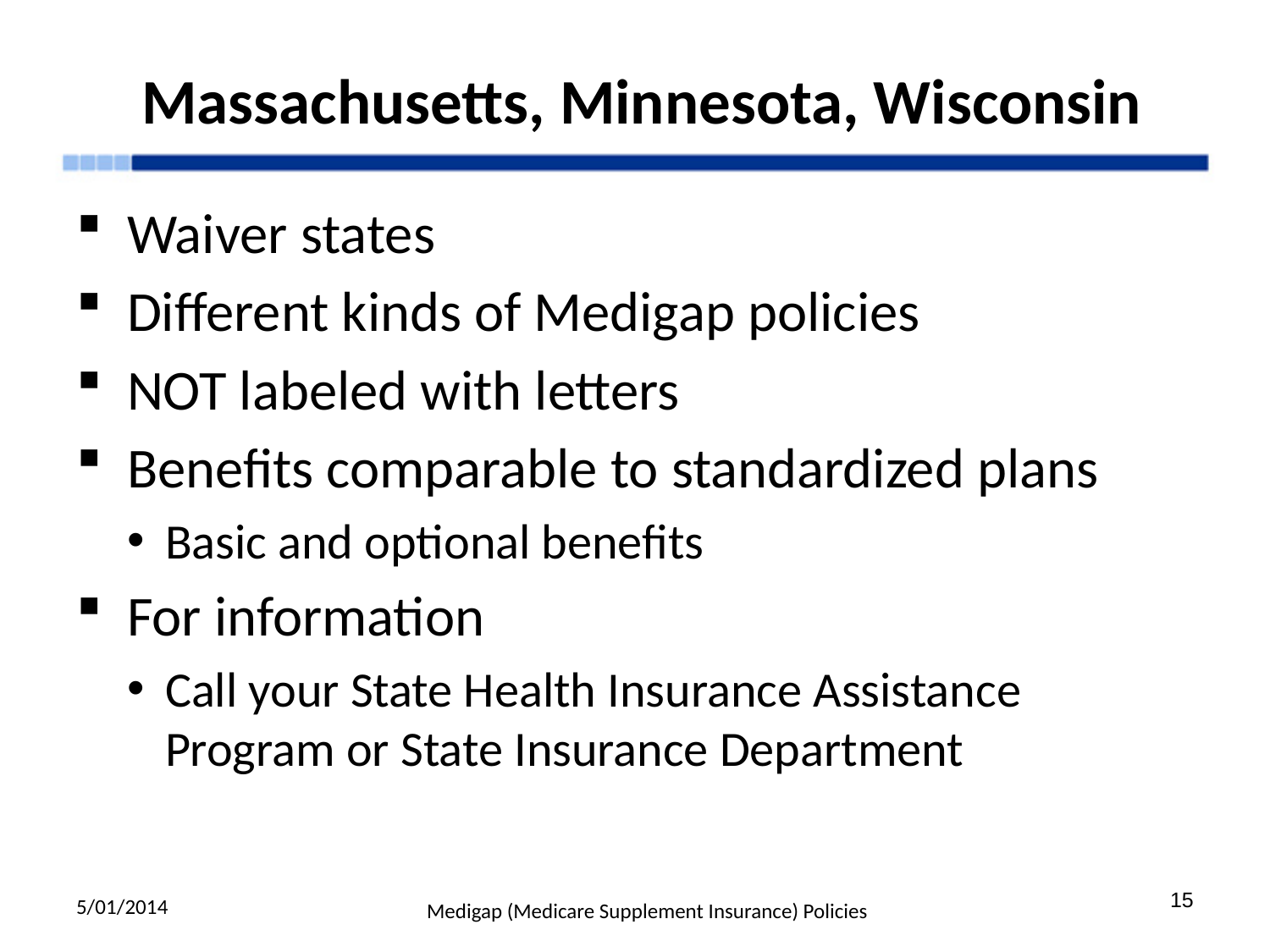

# Massachusetts, Minnesota, Wisconsin
Waiver states
Different kinds of Medigap policies
NOT labeled with letters
Benefits comparable to standardized plans
Basic and optional benefits
For information
Call your State Health Insurance Assistance Program or State Insurance Department
5/01/2014
15
Medigap (Medicare Supplement Insurance) Policies